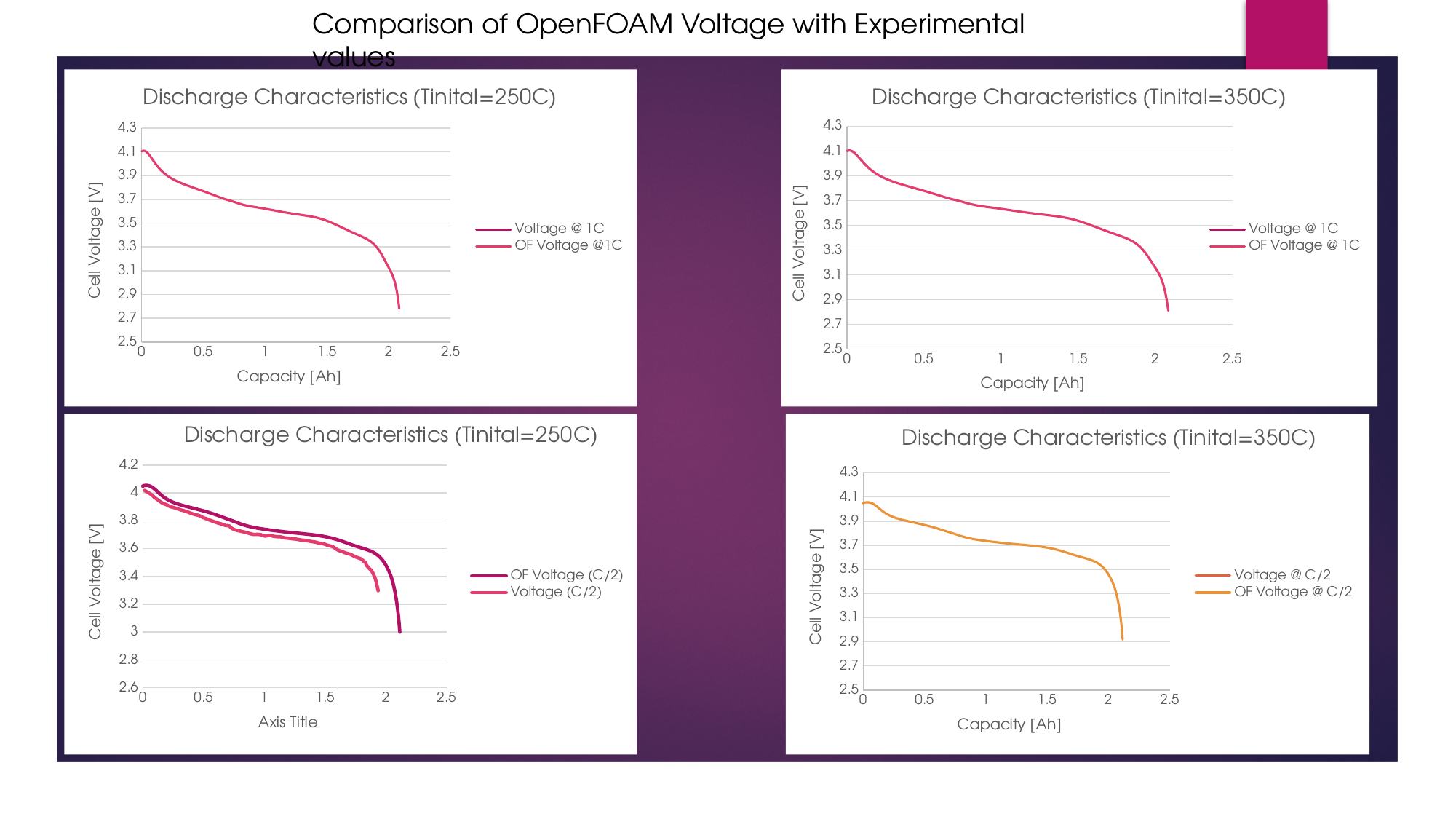

Comparison of OpenFOAM Voltage with Experimental values

### Chart: Discharge Characteristics (Tinital=250C)

| Category | Voltage @ 1C | OF Voltage @1C |
|---|---|---|

### Chart: Discharge Characteristics (Tinital=350C)

| Category | Voltage @ 1C  | OF Voltage @ 1C  |
|---|---|---|

### Chart: Discharge Characteristics (Tinital=250C)

| Category | OF Voltage (C/2) | Voltage (C/2) |
|---|---|---|

### Chart: Discharge Characteristics (Tinital=350C)

| Category | Voltage @ C/2  | OF Voltage @ C/2  |
|---|---|---|